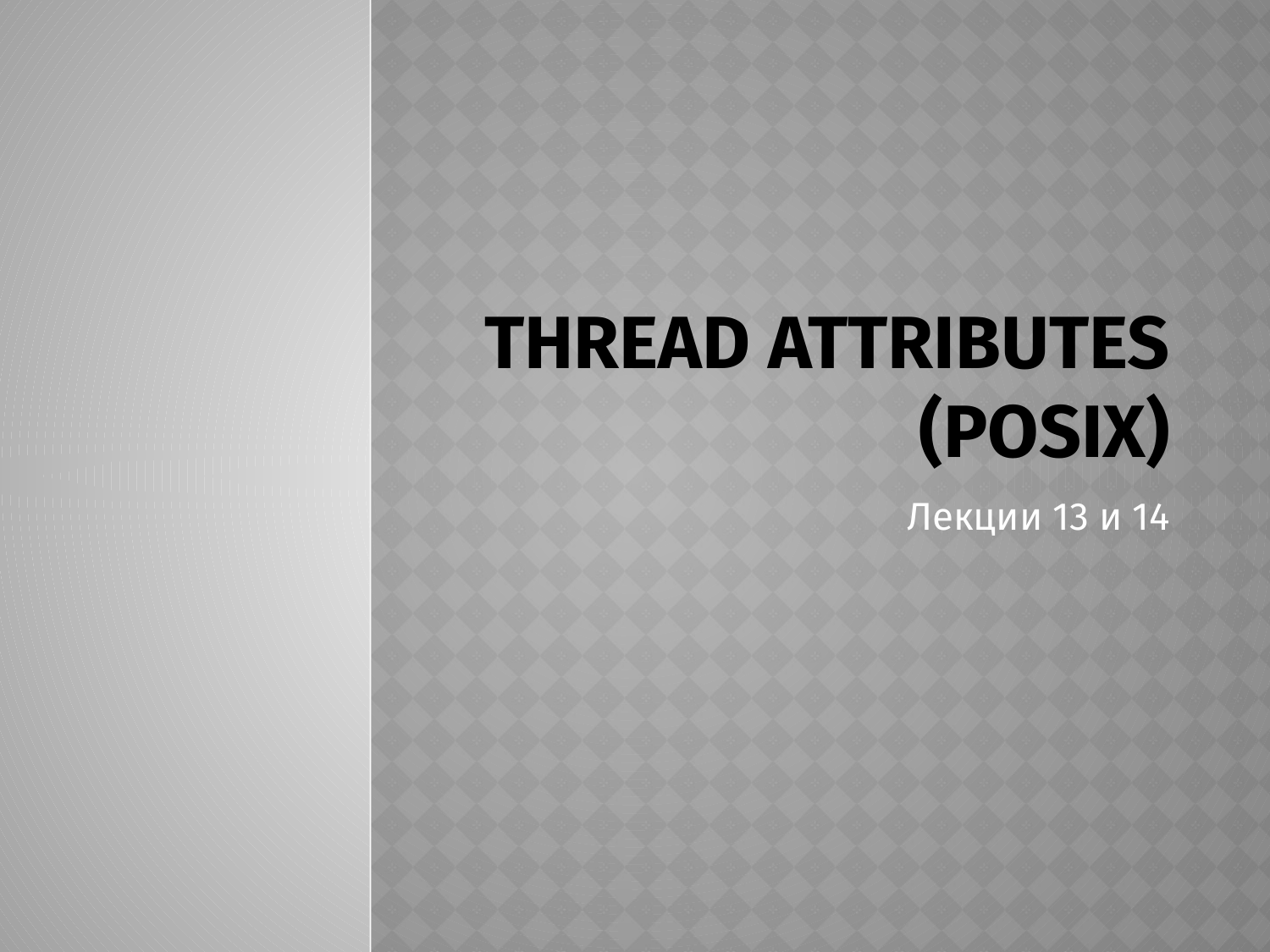

# Thread Attributes (POSIX)
Лекции 13 и 14